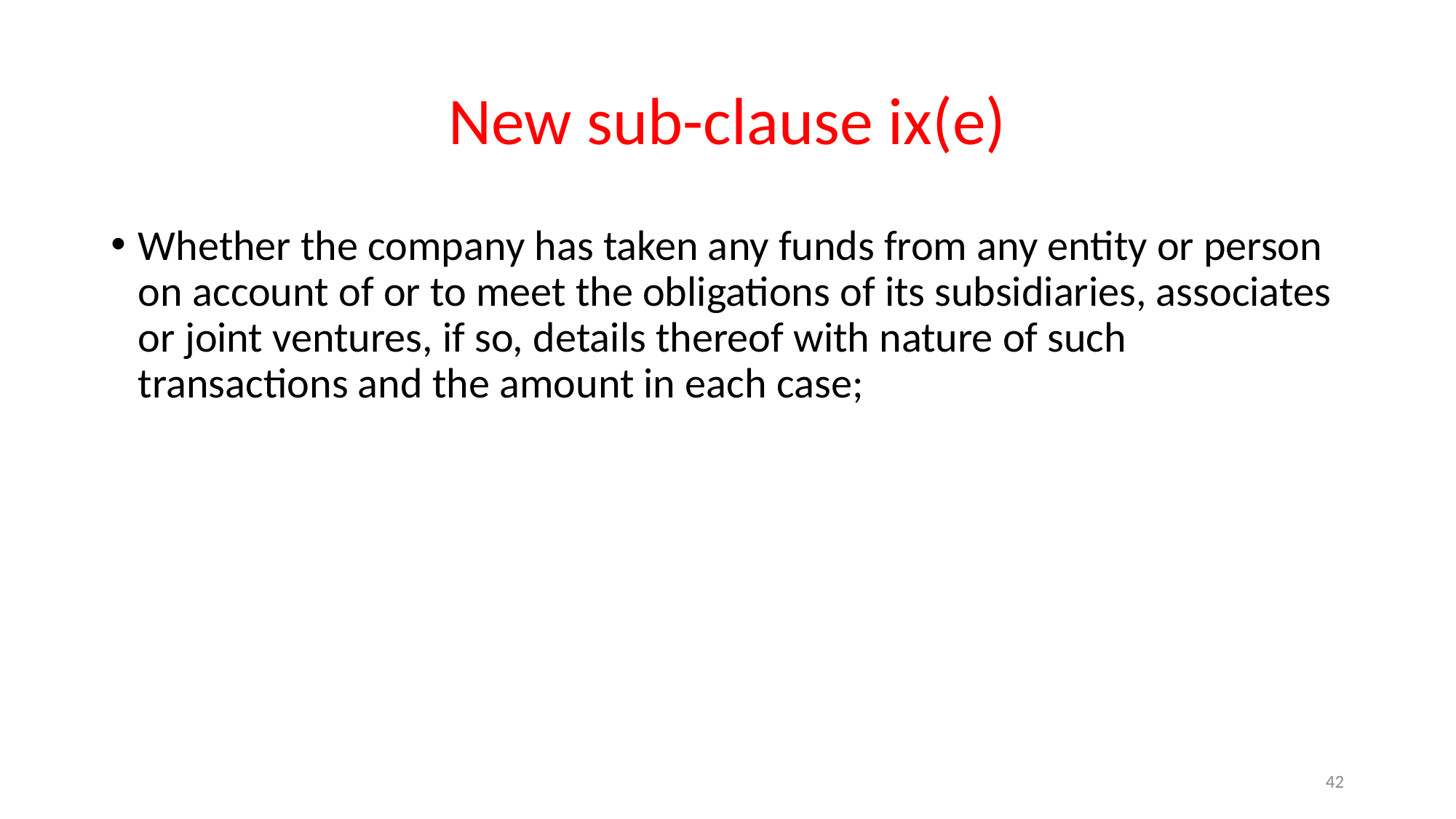

# New sub-clause ix(e)
Whether the company has taken any funds from any entity or person on account of or to meet the obligations of its subsidiaries, associates or joint ventures, if so, details thereof with nature of such transactions and the amount in each case;
42